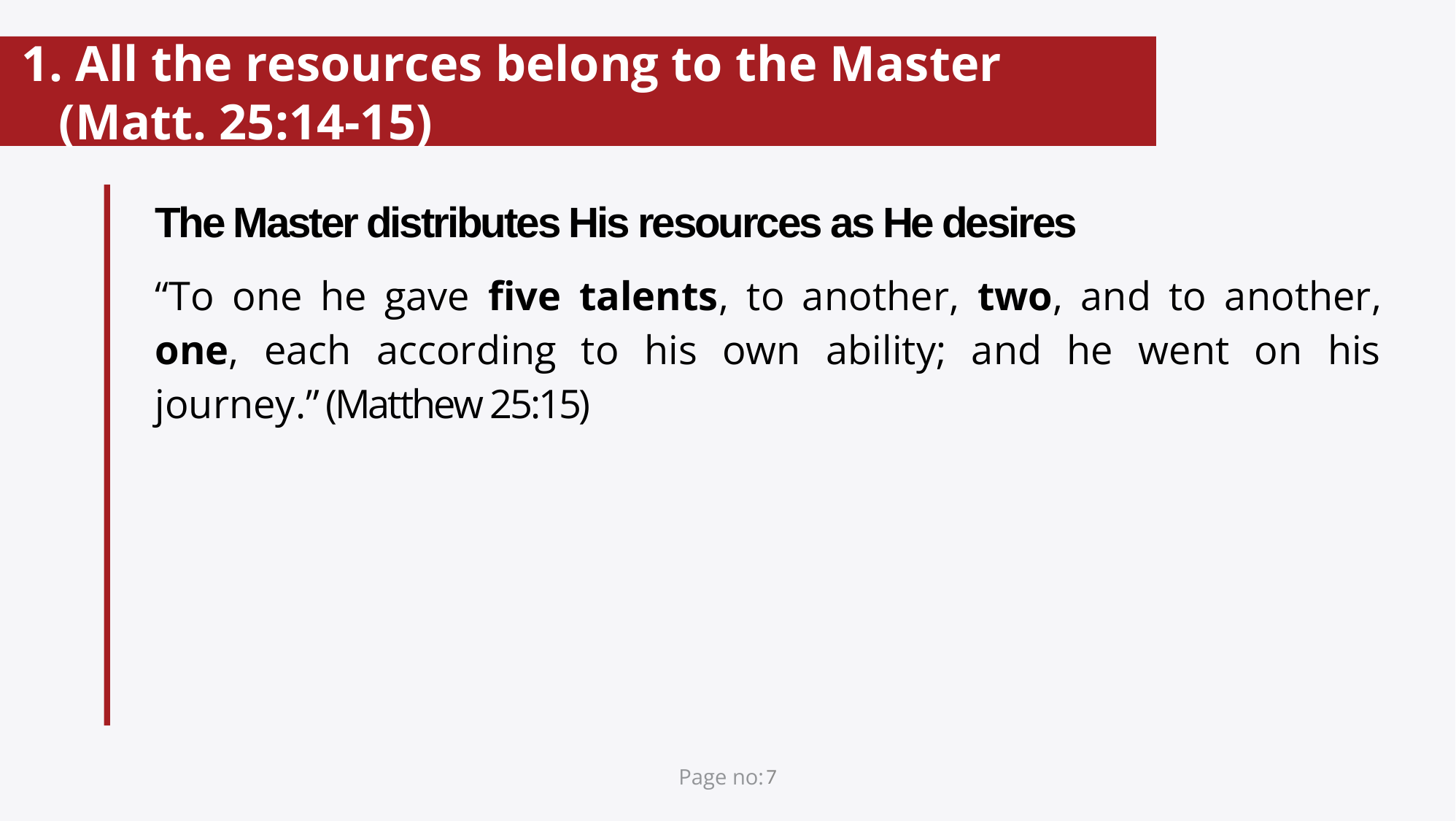

# 1. All the resources belong to the Master (Matt. 25:14-15)
The Master distributes His resources as He desires
“To one he gave five talents, to another, two, and to another, one, each according to his own ability; and he went on his journey.” (Matthew 25:15)